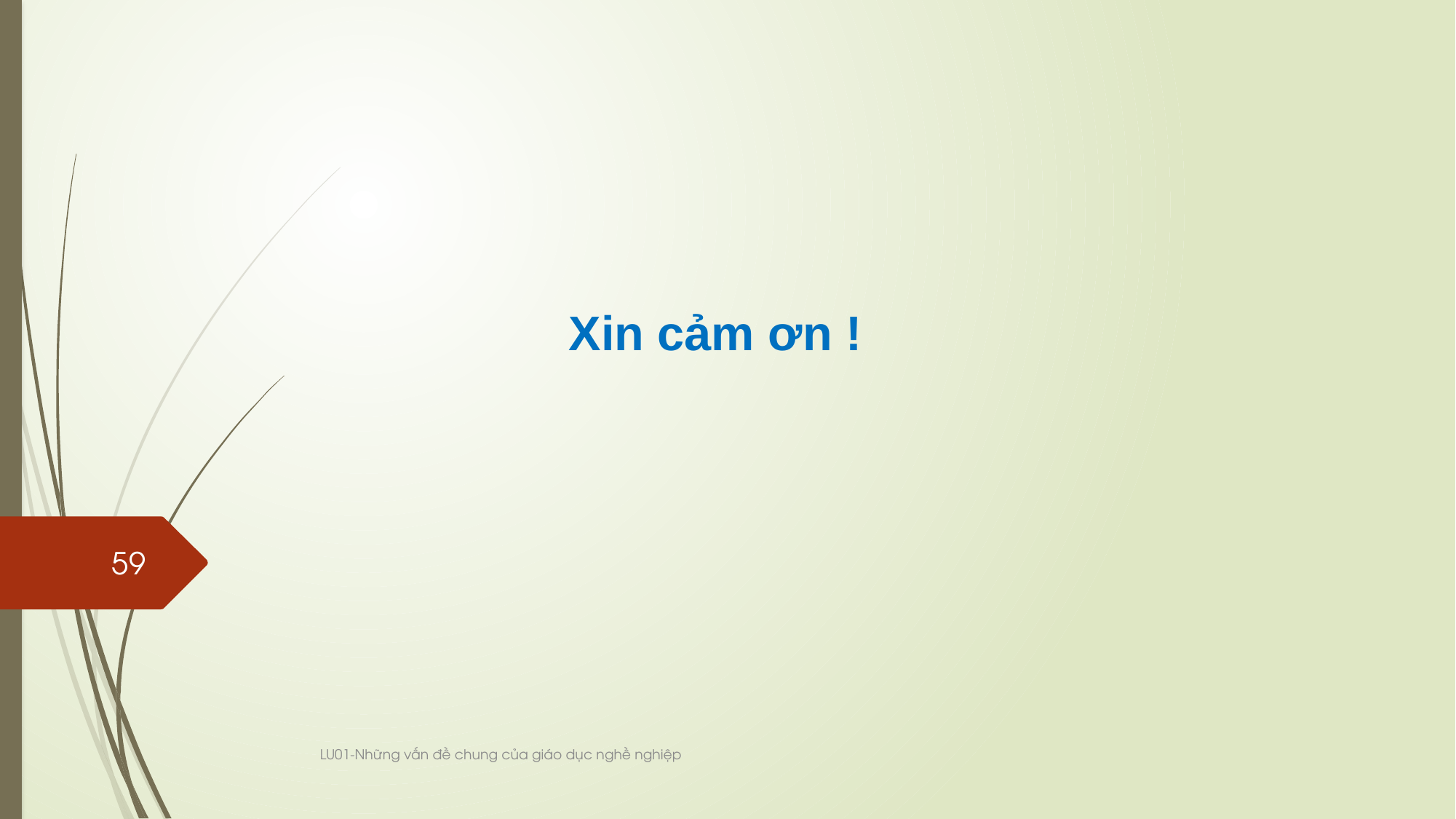

Xin cảm ơn !

59
LU01-Những vấn đề chung của giáo dục nghề nghiệp